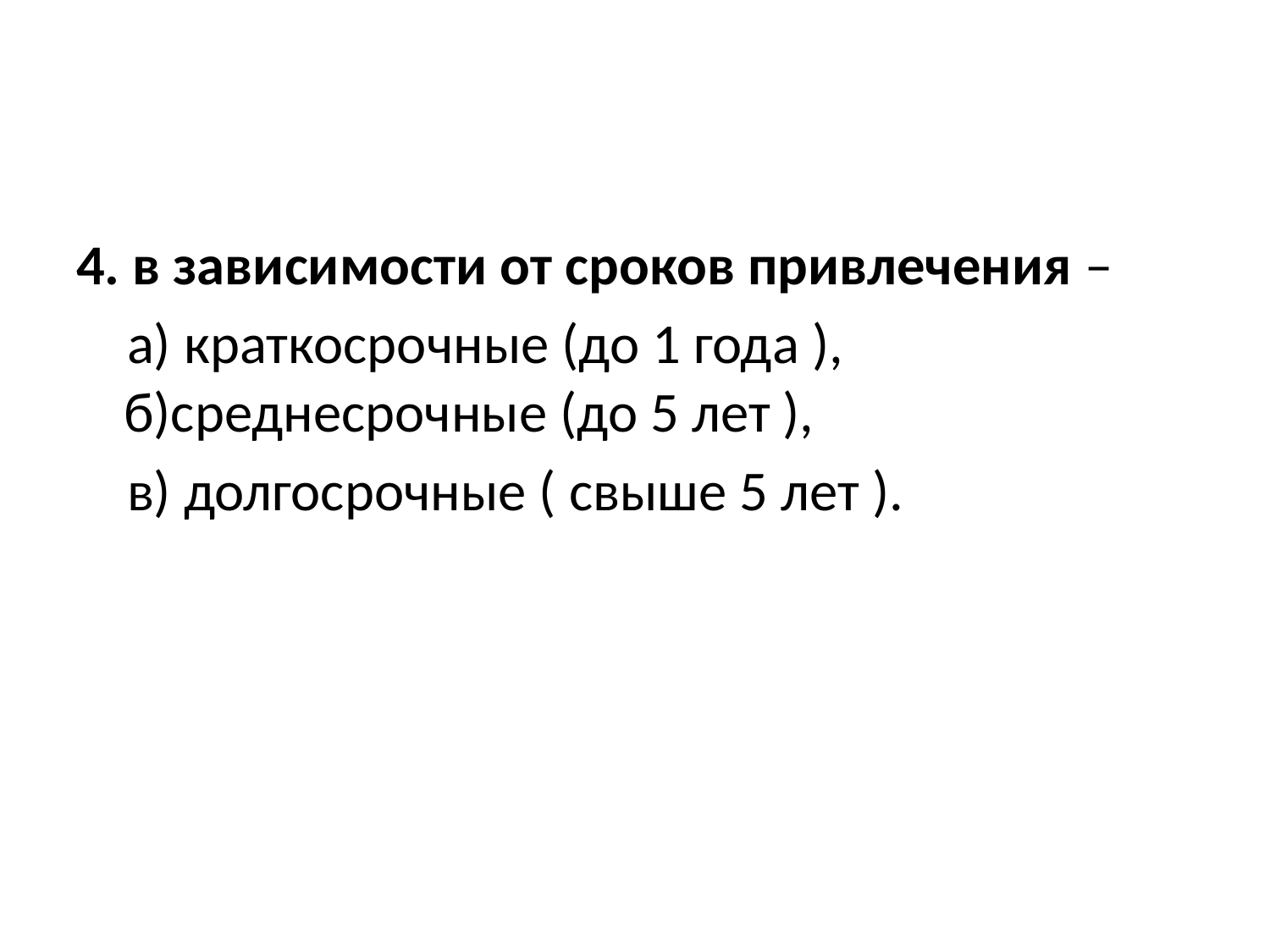

#
4. в зависимости от сроков привлечения –
    а) краткосрочные (до 1 года ), б)среднесрочные (до 5 лет ),
    в) долгосрочные ( свыше 5 лет ).